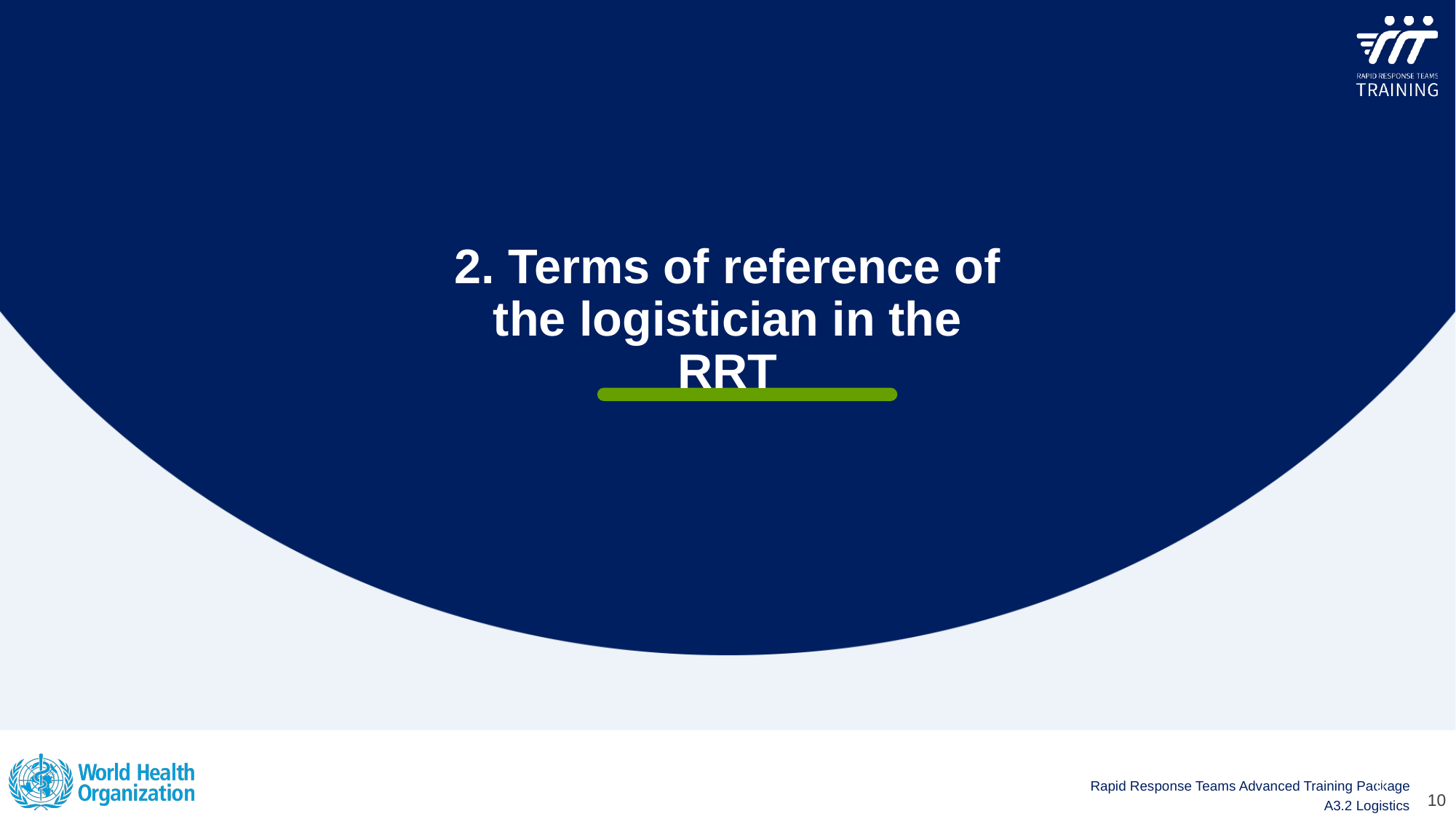

2. Terms of reference of the logistician in the RRT
10